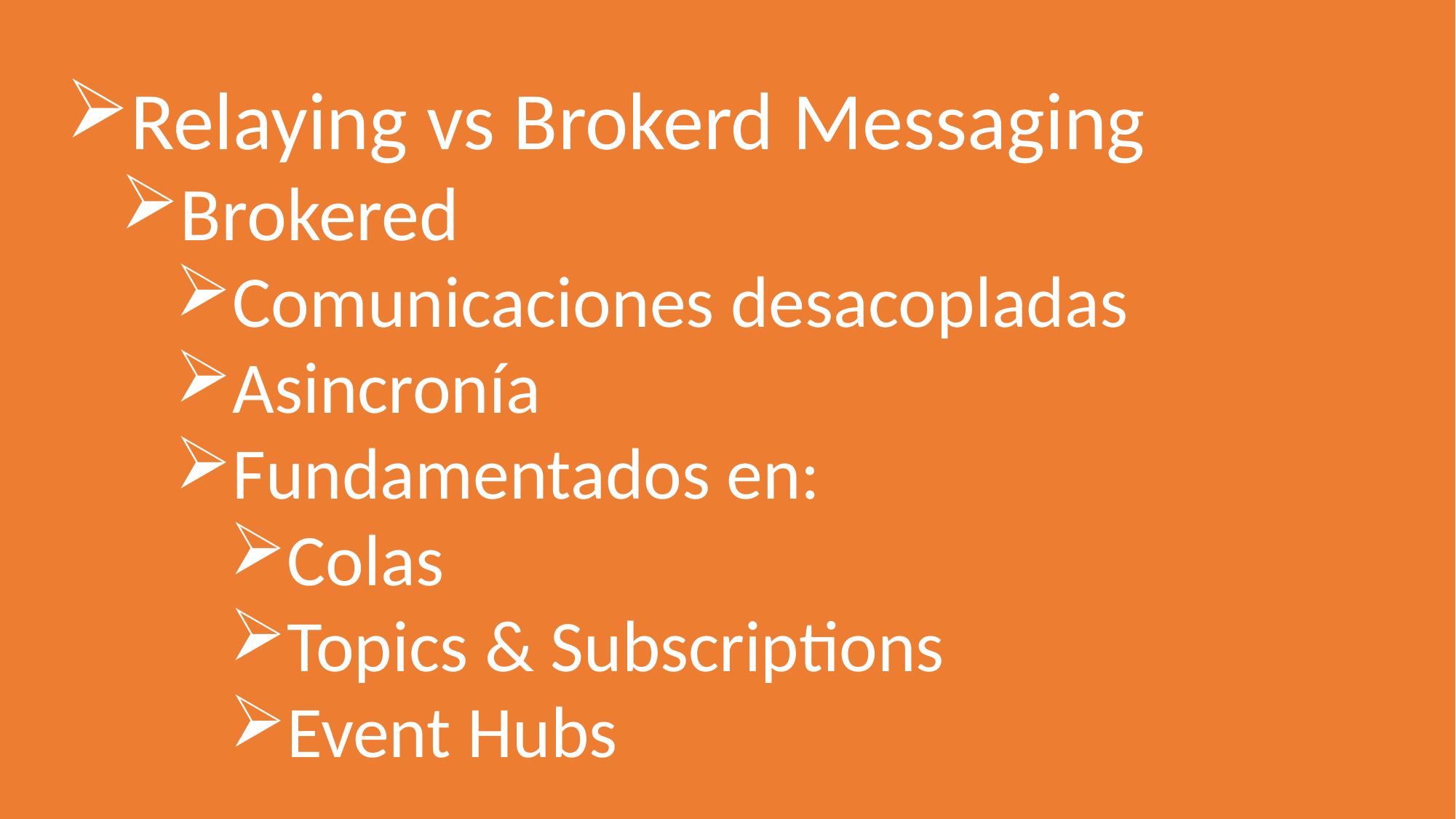

Relaying vs Brokerd Messaging
Brokered
Comunicaciones desacopladas
Asincronía
Fundamentados en:
Colas
Topics & Subscriptions
Event Hubs